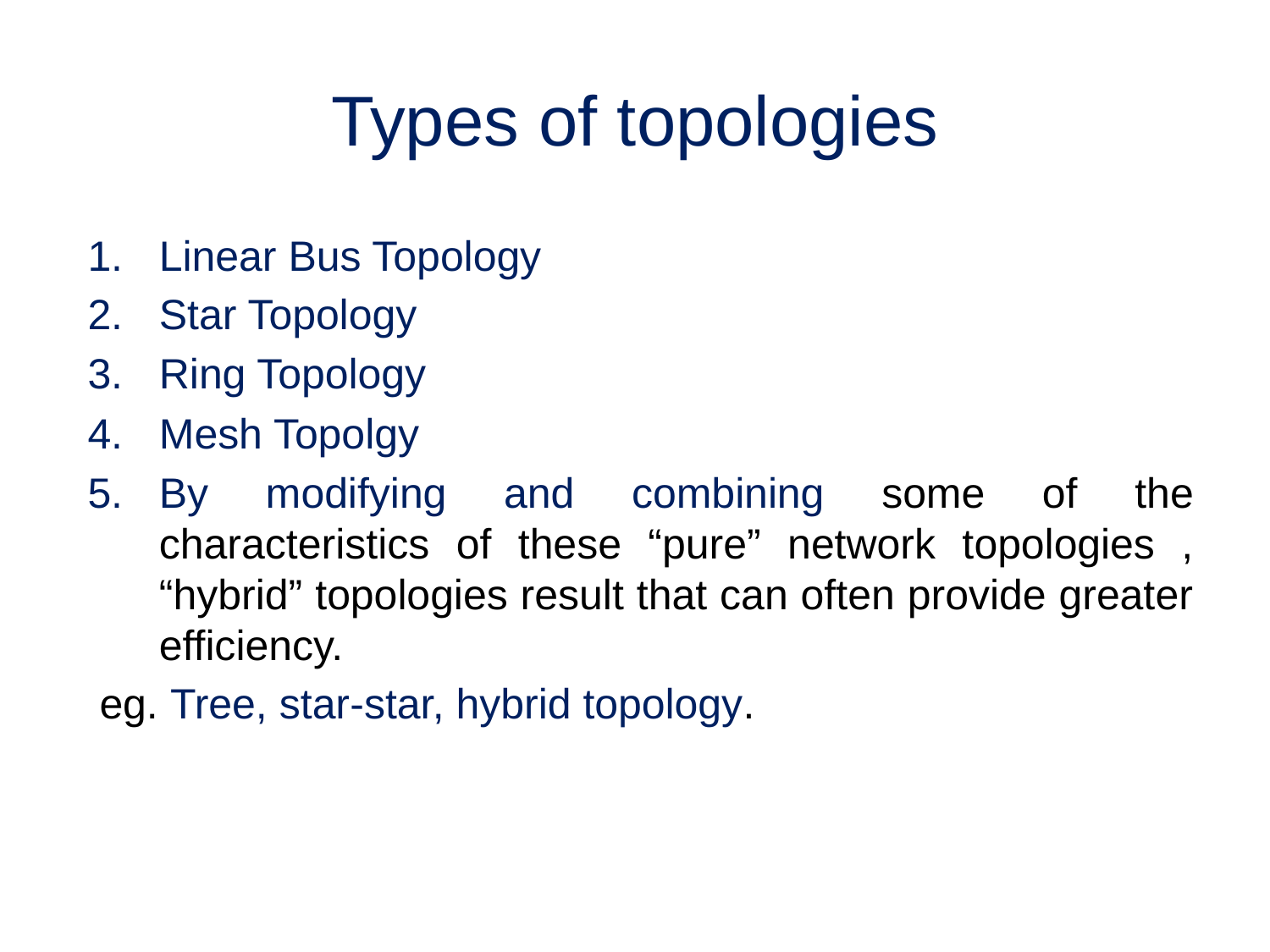

# Types of topologies
Linear Bus Topology
Star Topology
Ring Topology
Mesh Topolgy
By modifying and combining some of the characteristics of these “pure” network topologies , “hybrid” topologies result that can often provide greater efficiency.
 eg. Tree, star-star, hybrid topology.